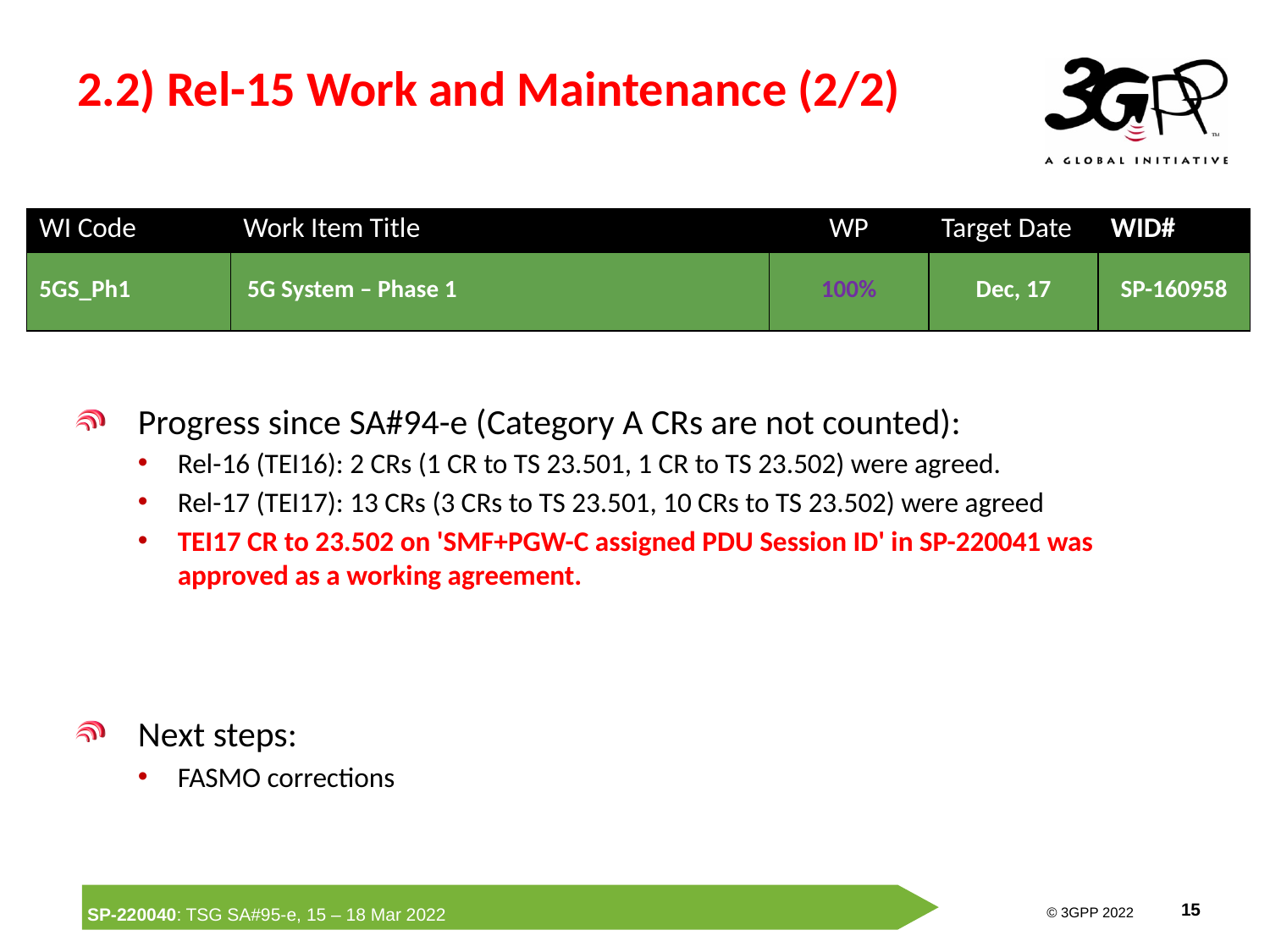

# 2.2) Rel-15 Work and Maintenance (2/2)
| WI Code | Work Item Title | WP | Target Date | WID# |
| --- | --- | --- | --- | --- |
| 5GS\_Ph1 | 5G System – Phase 1 | 100% | Dec, 17 | SP-160958 |
Progress since SA#94-e (Category A CRs are not counted):
Rel-16 (TEI16): 2 CRs (1 CR to TS 23.501, 1 CR to TS 23.502) were agreed.
Rel-17 (TEI17): 13 CRs (3 CRs to TS 23.501, 10 CRs to TS 23.502) were agreed
TEI17 CR to 23.502 on 'SMF+PGW-C assigned PDU Session ID' in SP-220041 was approved as a working agreement.

Next steps:
FASMO corrections